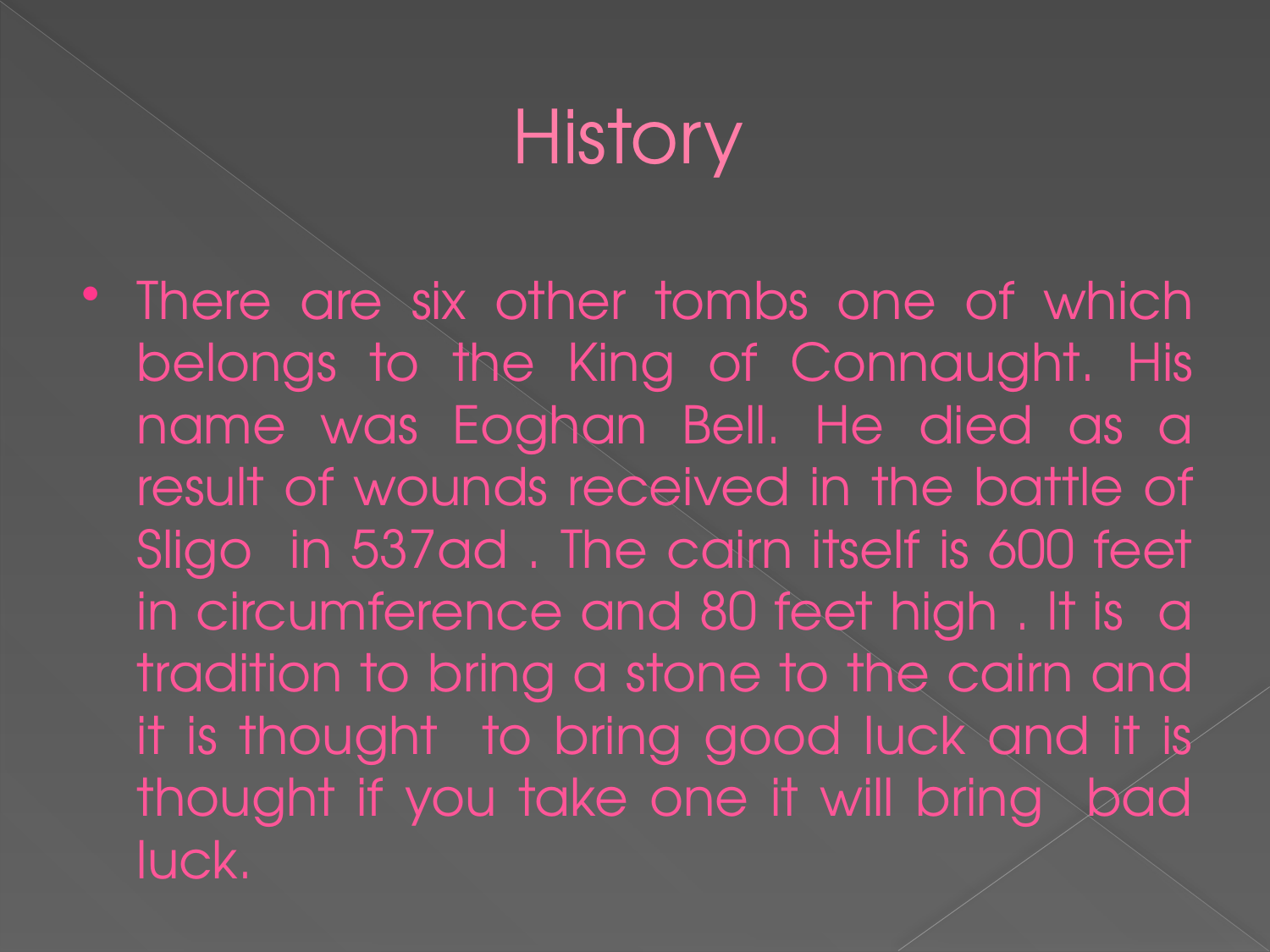

# History
There are six other tombs one of which belongs to the King of Connaught. His name was Eoghan Bell. He died as a result of wounds received in the battle of Sligo  in 537ad . The cairn itself is 600 feet in circumference and 80 feet high . It is  a tradition to bring a stone to the cairn and it is thought  to bring good luck and it is thought if you take one it will bring  bad luck.